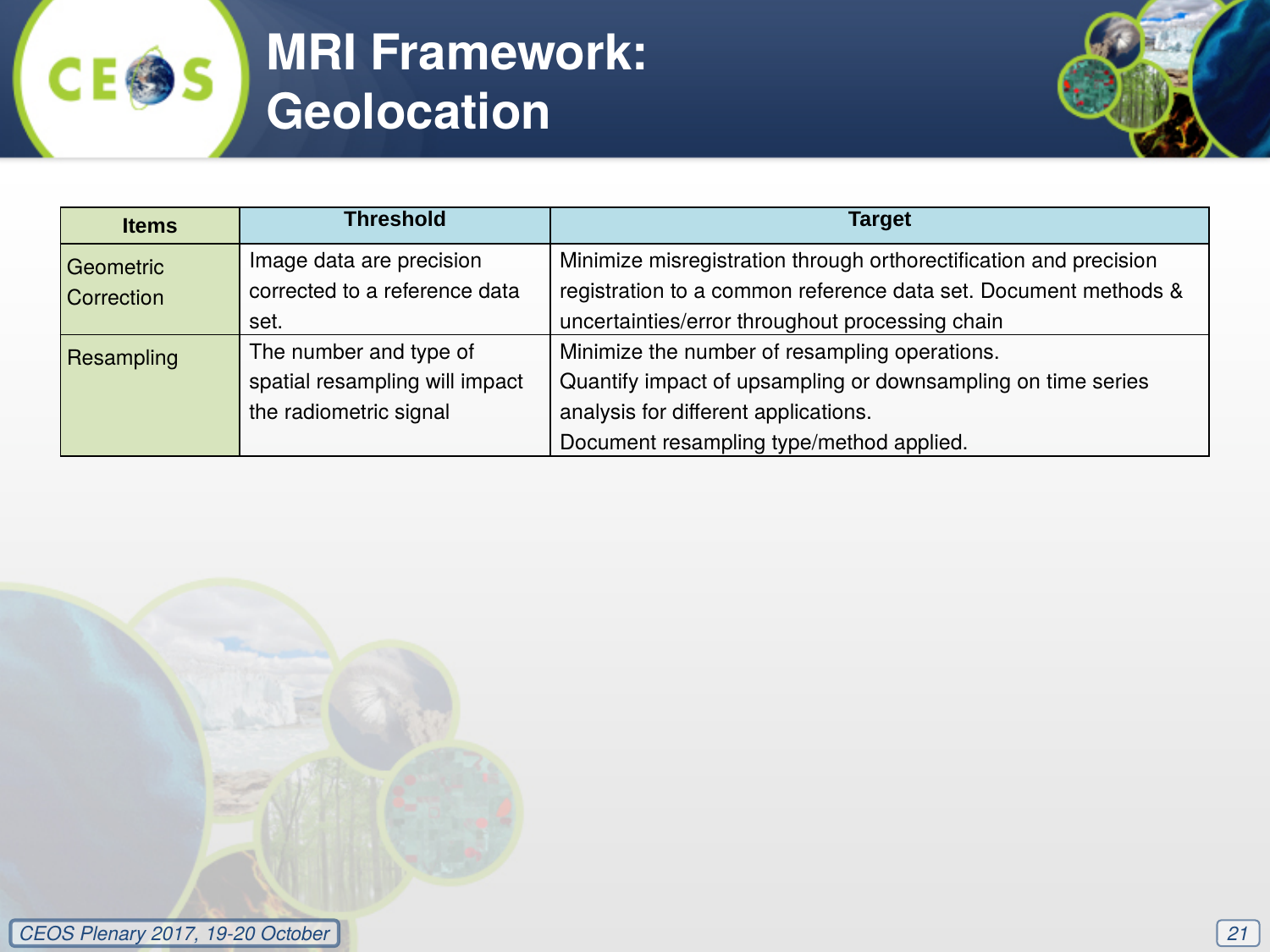

MRI Framework:
Geolocation
| Items | Threshold | Target |
| --- | --- | --- |
| Geometric Correction | Image data are precision corrected to a reference data set. | Minimize misregistration through orthorectification and precision registration to a common reference data set. Document methods & uncertainties/error throughout processing chain |
| Resampling | The number and type of spatial resampling will impact the radiometric signal | Minimize the number of resampling operations. Quantify impact of upsampling or downsampling on time series analysis for different applications. Document resampling type/method applied. |
21